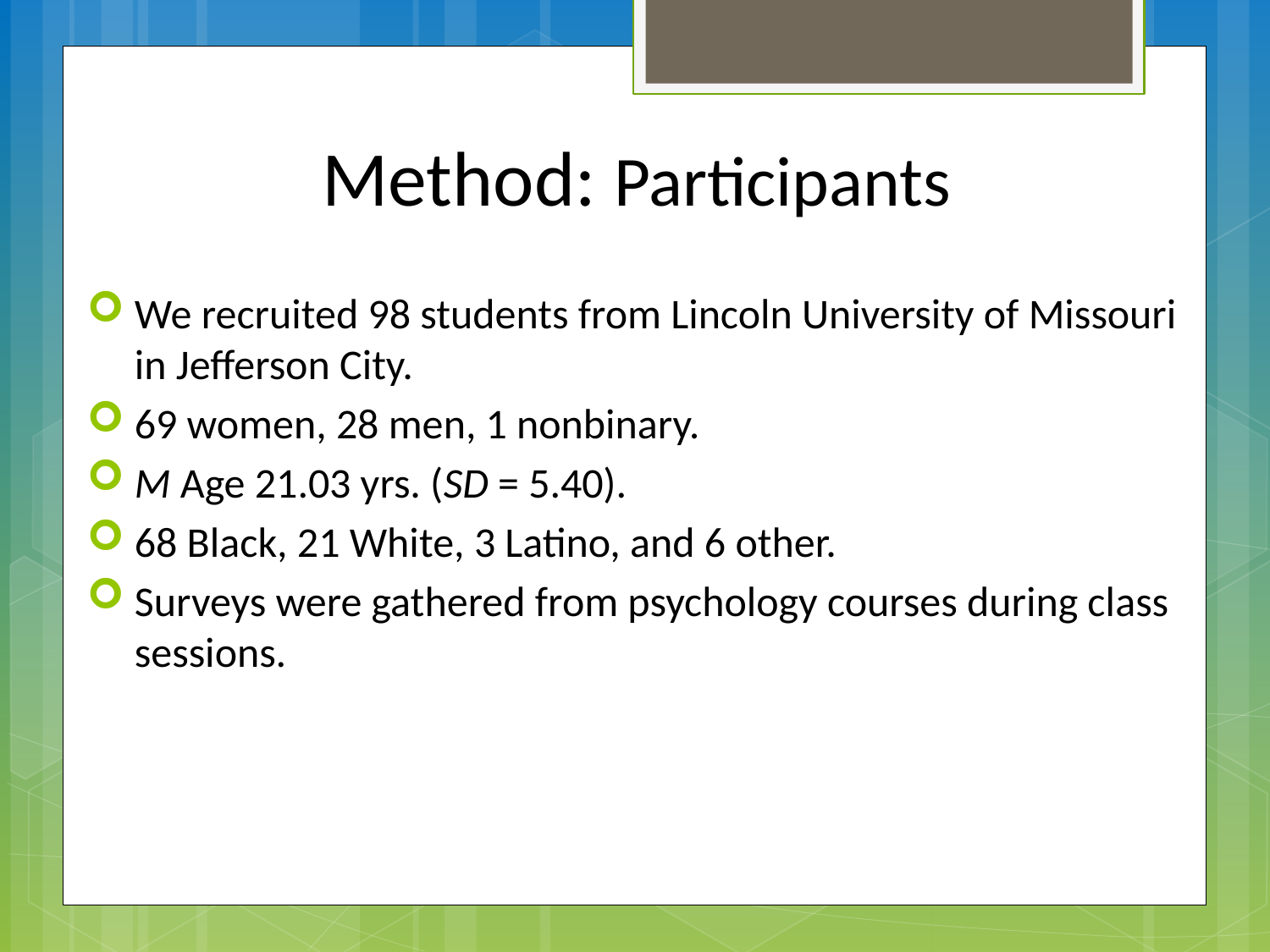

# Method: Participants
We recruited 98 students from Lincoln University of Missouri in Jefferson City.
69 women, 28 men, 1 nonbinary.
M Age 21.03 yrs. (SD = 5.40).
68 Black, 21 White, 3 Latino, and 6 other.
Surveys were gathered from psychology courses during class sessions.